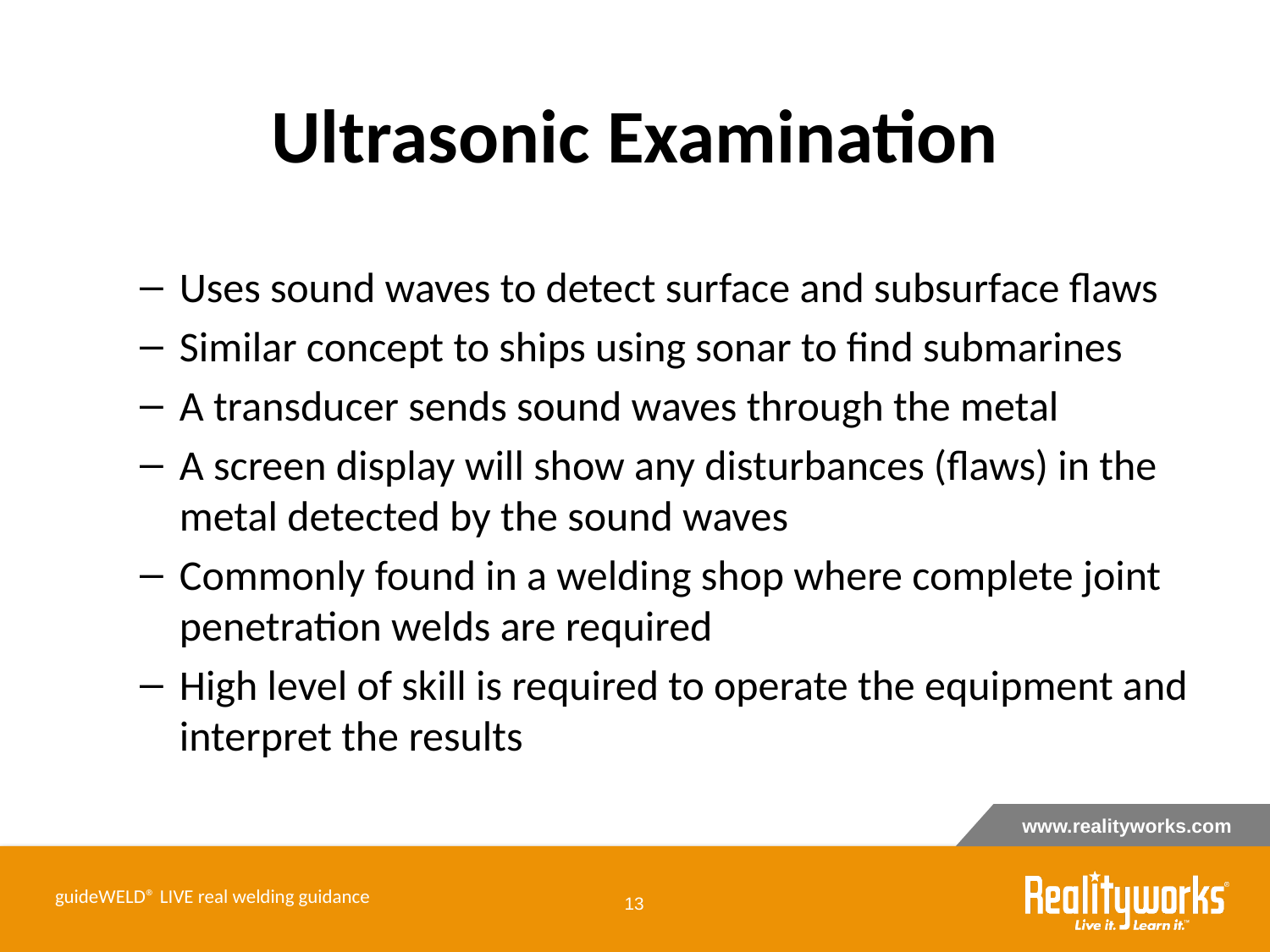

# Ultrasonic Examination
Uses sound waves to detect surface and subsurface flaws
Similar concept to ships using sonar to find submarines
A transducer sends sound waves through the metal
A screen display will show any disturbances (flaws) in the metal detected by the sound waves
Commonly found in a welding shop where complete joint penetration welds are required
High level of skill is required to operate the equipment and interpret the results

guideWELD® LIVE real welding guidance
13